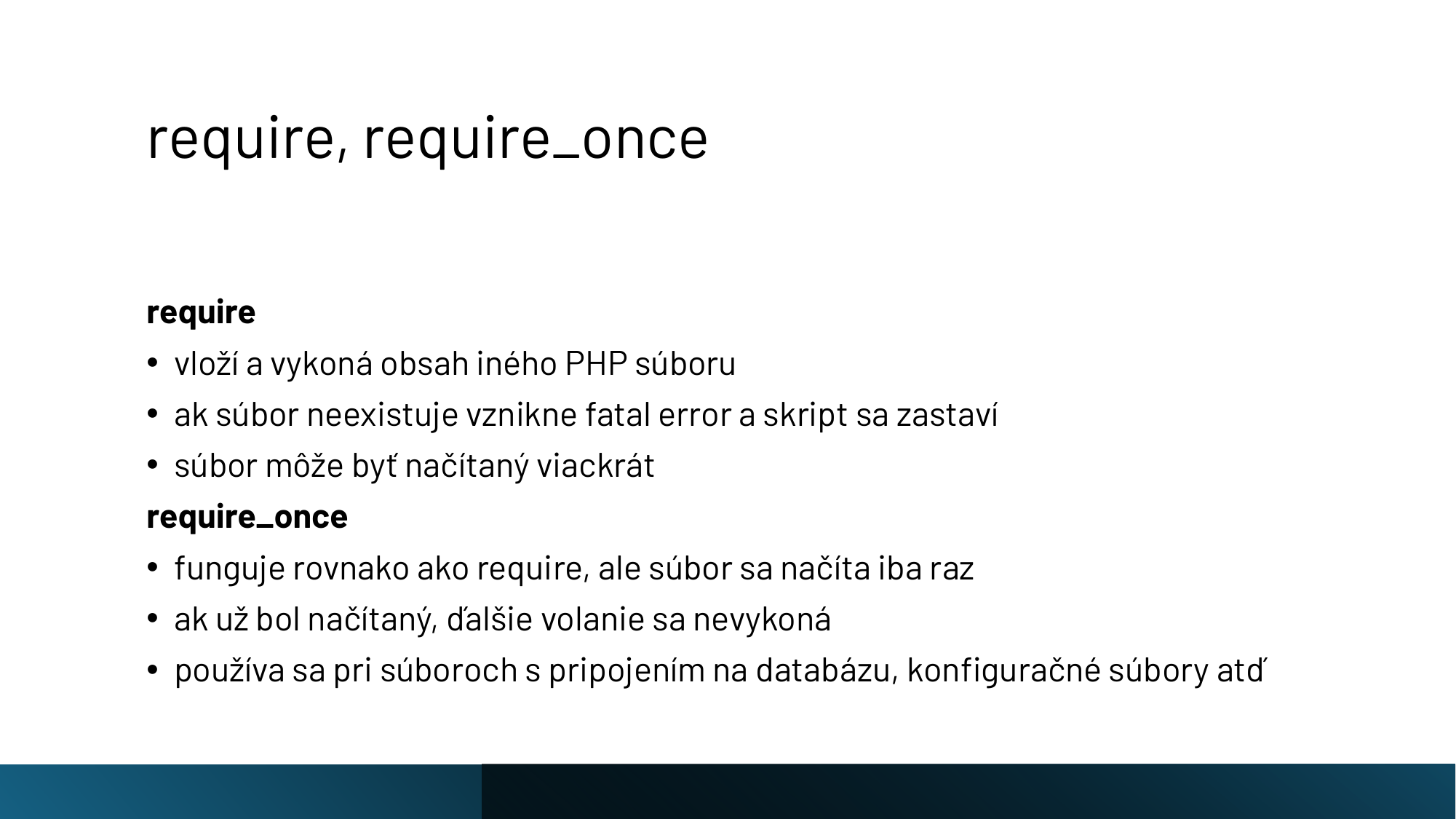

# require, require_once
require
vloží a vykoná obsah iného PHP súboru
ak súbor neexistuje vznikne fatal error a skript sa zastaví
súbor môže byť načítaný viackrát
require_once
funguje rovnako ako require, ale súbor sa načíta iba raz
ak už bol načítaný, ďalšie volanie sa nevykoná
používa sa pri súboroch s pripojením na databázu, konfiguračné súbory atď